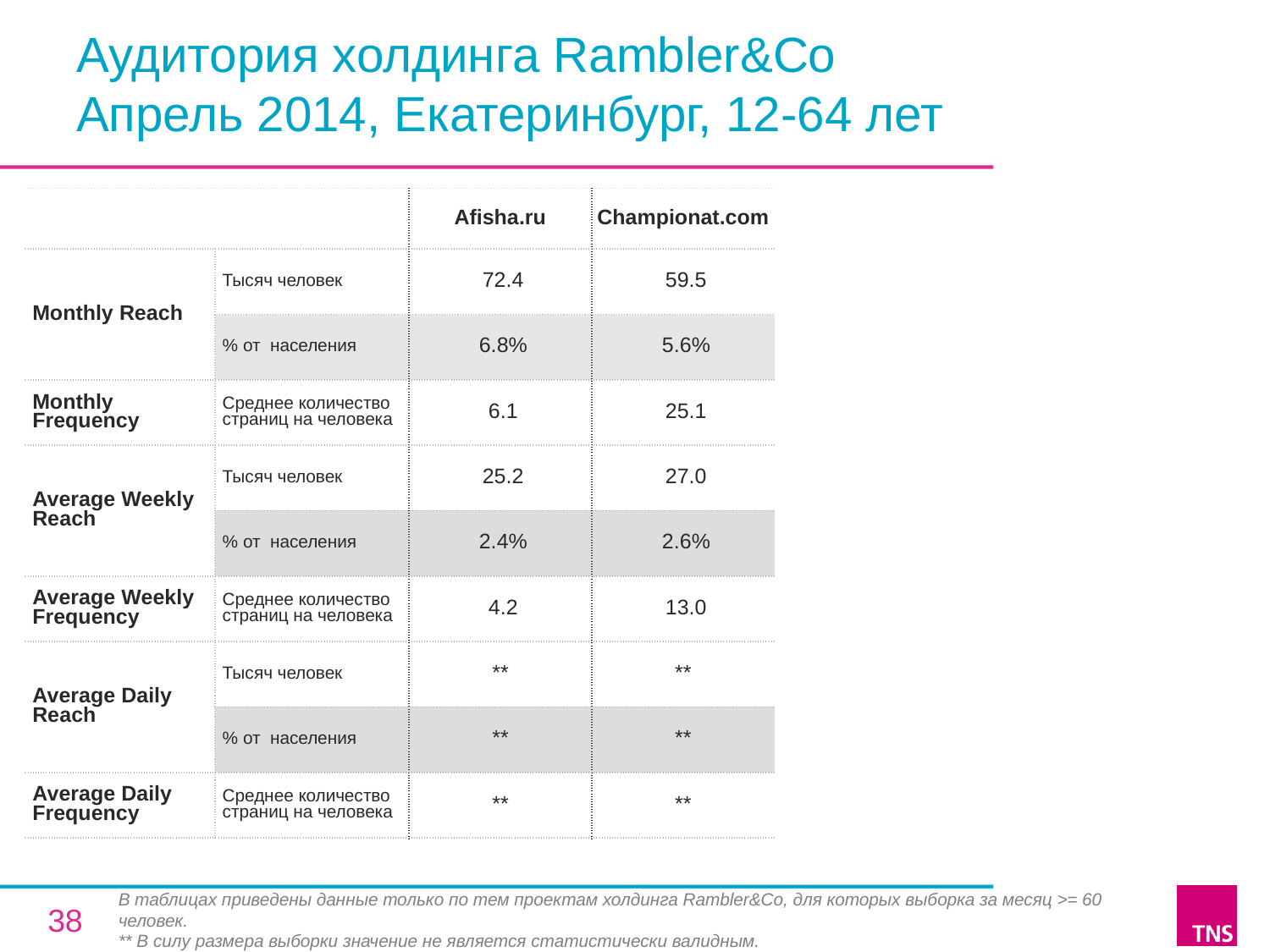

# Аудитория холдинга Rambler&Co Апрель 2014, Екатеринбург, 12-64 лет
|  |  | Afisha.ru | Championat.com |
| --- | --- | --- | --- |
| Monthly Reach | Тысяч человек | 72.4 | 59.5 |
|  | % от населения | 6.8% | 5.6% |
| Monthly Frequency | Среднее количество страниц на человека | 6.1 | 25.1 |
| Average Weekly Reach | Тысяч человек | 25.2 | 27.0 |
|  | % от населения | 2.4% | 2.6% |
| Average Weekly Frequency | Среднее количество страниц на человека | 4.2 | 13.0 |
| Average Daily Reach | Тысяч человек | \*\* | \*\* |
|  | % от населения | \*\* | \*\* |
| Average Daily Frequency | Среднее количество страниц на человека | \*\* | \*\* |
В таблицах приведены данные только по тем проектам холдинга Rambler&Co, для которых выборка за месяц >= 60 человек.
** В силу размера выборки значение не является статистически валидным.
38